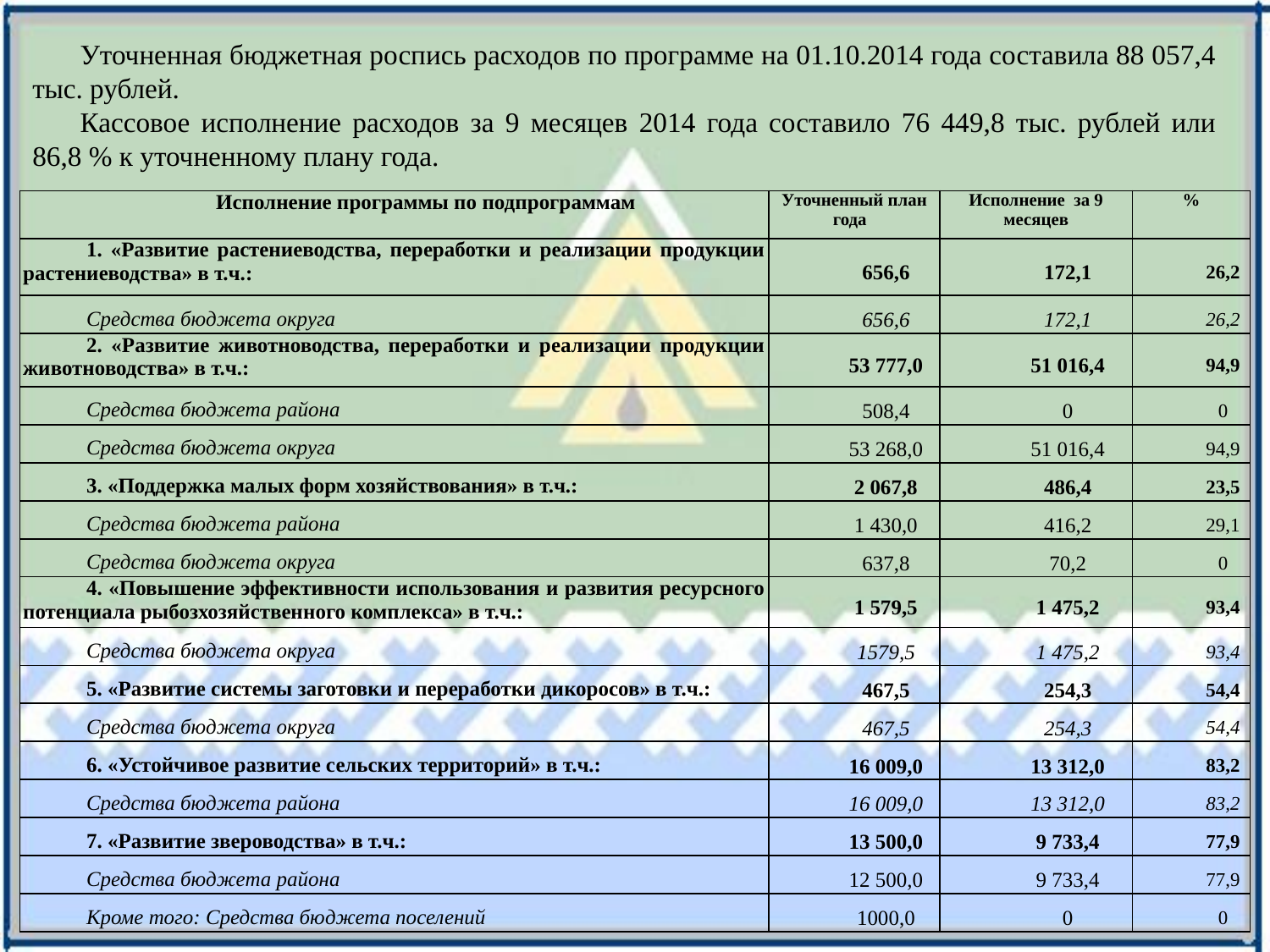

Уточненная бюджетная роспись расходов по программе на 01.10.2014 года составила 88 057,4 тыс. рублей.
Кассовое исполнение расходов за 9 месяцев 2014 года составило 76 449,8 тыс. рублей или 86,8 % к уточненному плану года.

| Исполнение программы по подпрограммам | Уточненный план года | Исполнение за 9 месяцев | % |
| --- | --- | --- | --- |
| 1. «Развитие растениеводства, переработки и реализации продукции растениеводства» в т.ч.: | 656,6 | 172,1 | 26,2 |
| Средства бюджета округа | 656,6 | 172,1 | 26,2 |
| 2. «Развитие животноводства, переработки и реализации продукции животноводства» в т.ч.: | 53 777,0 | 51 016,4 | 94,9 |
| Средства бюджета района | 508,4 | 0 | 0 |
| Средства бюджета округа | 53 268,0 | 51 016,4 | 94,9 |
| 3. «Поддержка малых форм хозяйствования» в т.ч.: | 2 067,8 | 486,4 | 23,5 |
| Средства бюджета района | 1 430,0 | 416,2 | 29,1 |
| Средства бюджета округа | 637,8 | 70,2 | 0 |
| 4. «Повышение эффективности использования и развития ресурсного потенциала рыбозхозяйственного комплекса» в т.ч.: | 1 579,5 | 1 475,2 | 93,4 |
| Средства бюджета округа | 1579,5 | 1 475,2 | 93,4 |
| 5. «Развитие системы заготовки и переработки дикоросов» в т.ч.: | 467,5 | 254,3 | 54,4 |
| Средства бюджета округа | 467,5 | 254,3 | 54,4 |
| 6. «Устойчивое развитие сельских территорий» в т.ч.: | 16 009,0 | 13 312,0 | 83,2 |
| Средства бюджета района | 16 009,0 | 13 312,0 | 83,2 |
| 7. «Развитие звероводства» в т.ч.: | 13 500,0 | 9 733,4 | 77,9 |
| Средства бюджета района | 12 500,0 | 9 733,4 | 77,9 |
| Кроме того: Средства бюджета поселений | 1000,0 | 0 | 0 |